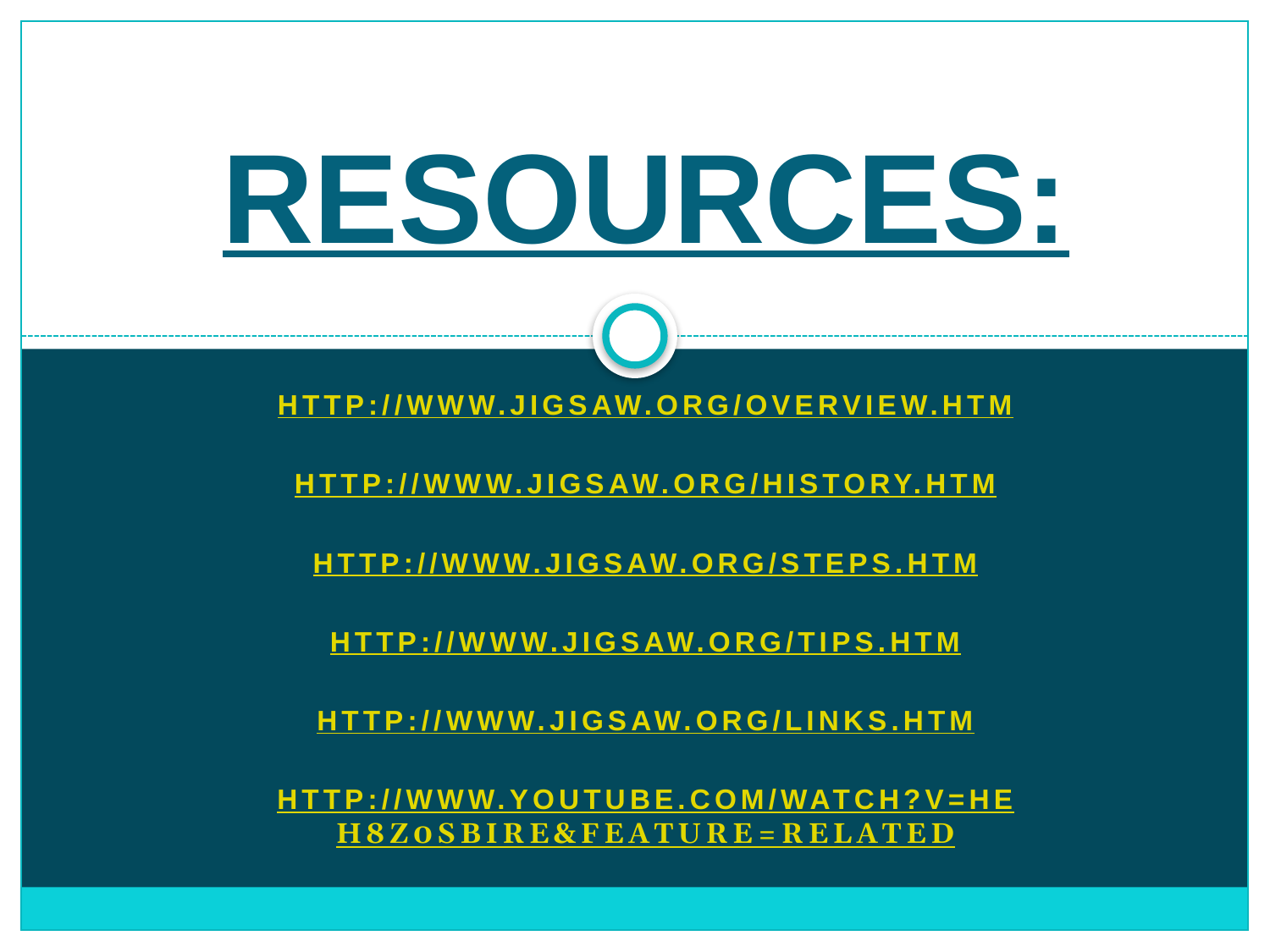

# RESOURCES:
http://www.jigsaw.org/overview.htm

http://www.jigsaw.org/history.htm

http://www.jigsaw.org/steps.htm

http://www.jigsaw.org/tips.htm

http://www.jigsaw.org/links.htm

http://www.youtube.com/watch?v=HEh8Z0sbiRE&feature=related